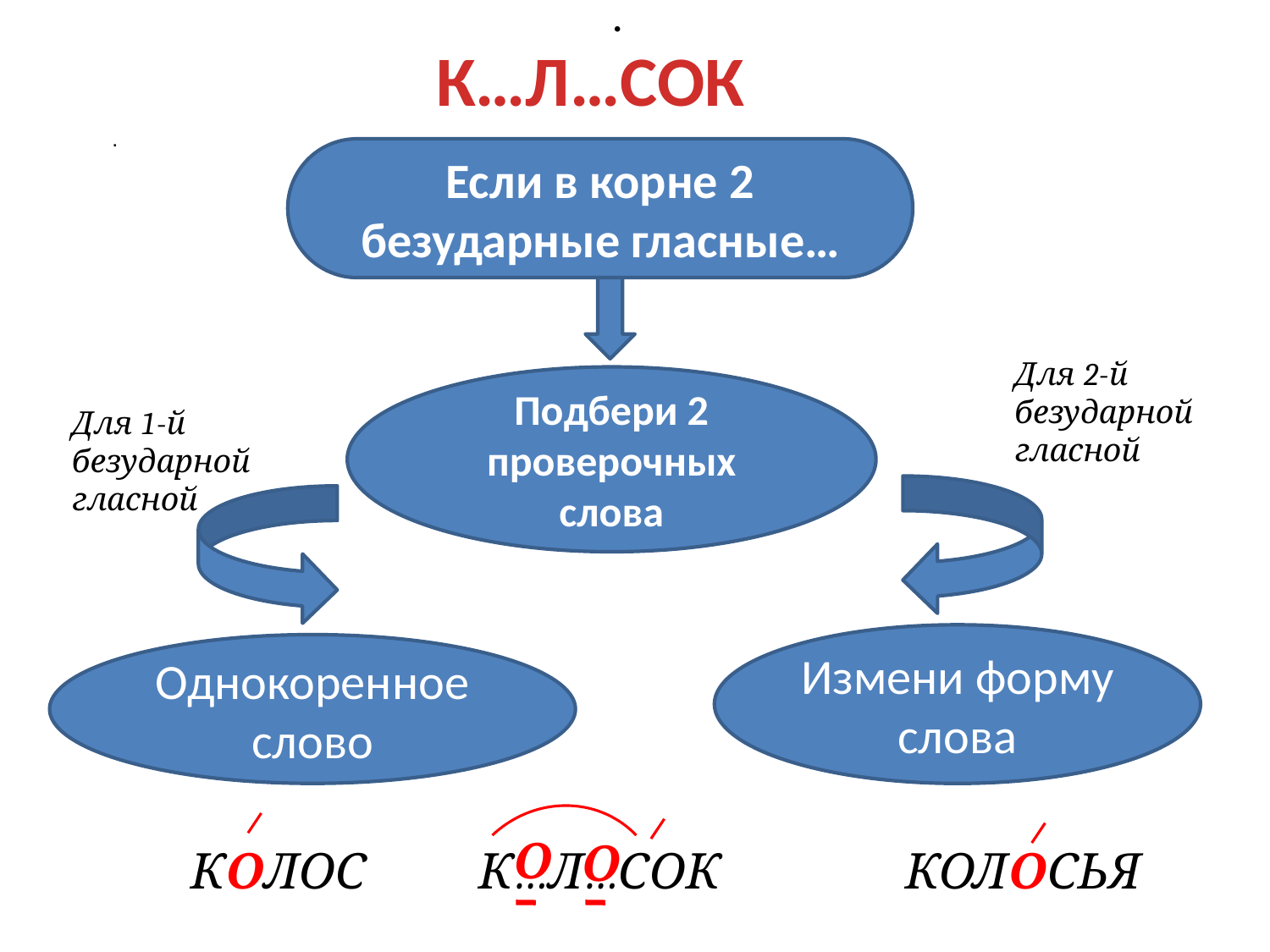

К…Л…СОК
.
Если в корне 2 безударные гласные…

Для 2-й  безударной гласной
Подбери 2 проверочных слова
Для 1-й  безударной гласной

Измени форму слова
Однокоренное слово

О
О
КОЛОС
К…Л…СОК
КОЛОСЬЯ